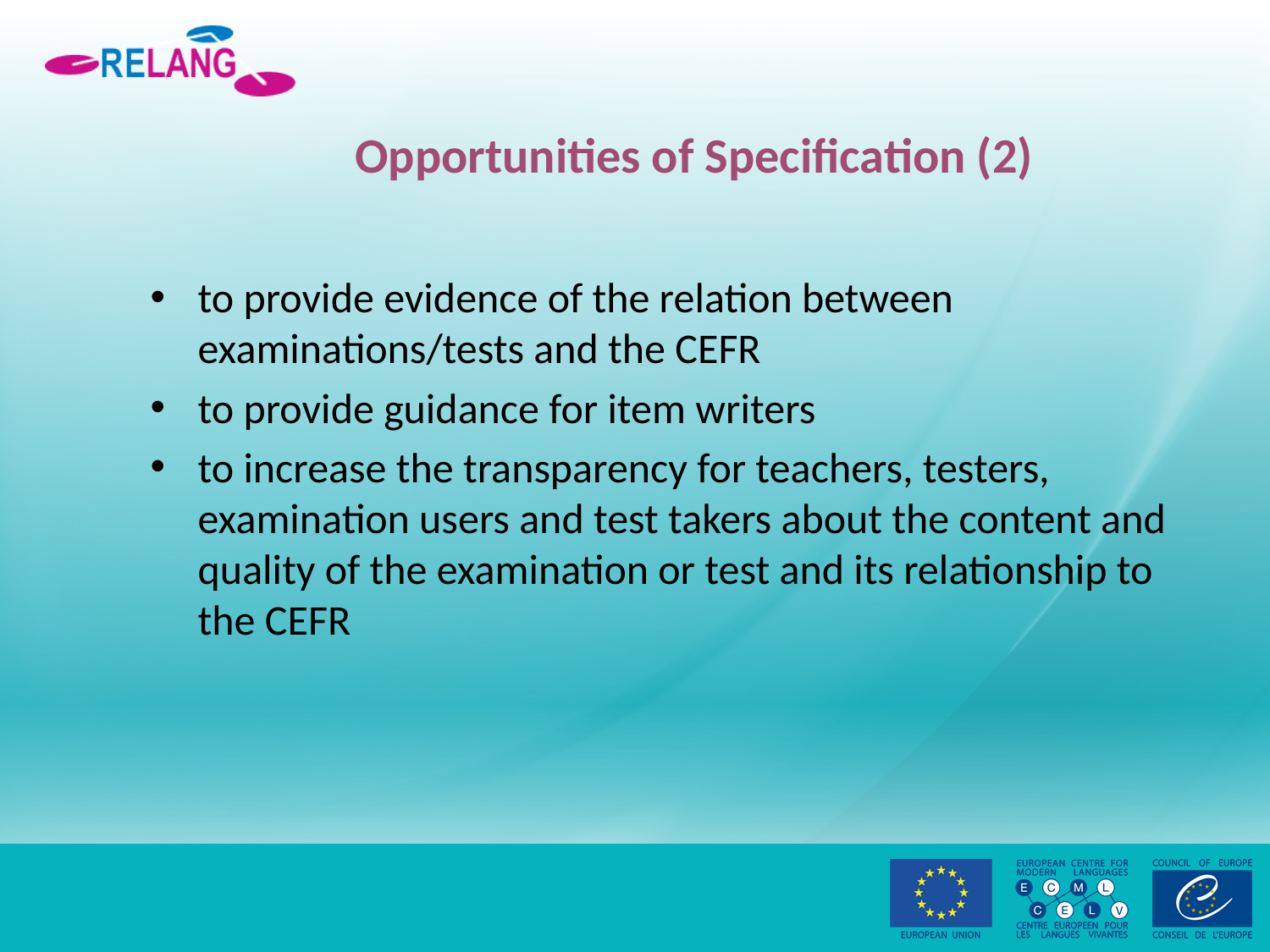

# Opportunities of Specification (2)
to provide evidence of the relation between examinations/tests and the CEFR
to provide guidance for item writers
to increase the transparency for teachers, testers, examination users and test takers about the content and quality of the examination or test and its relationship to the CEFR